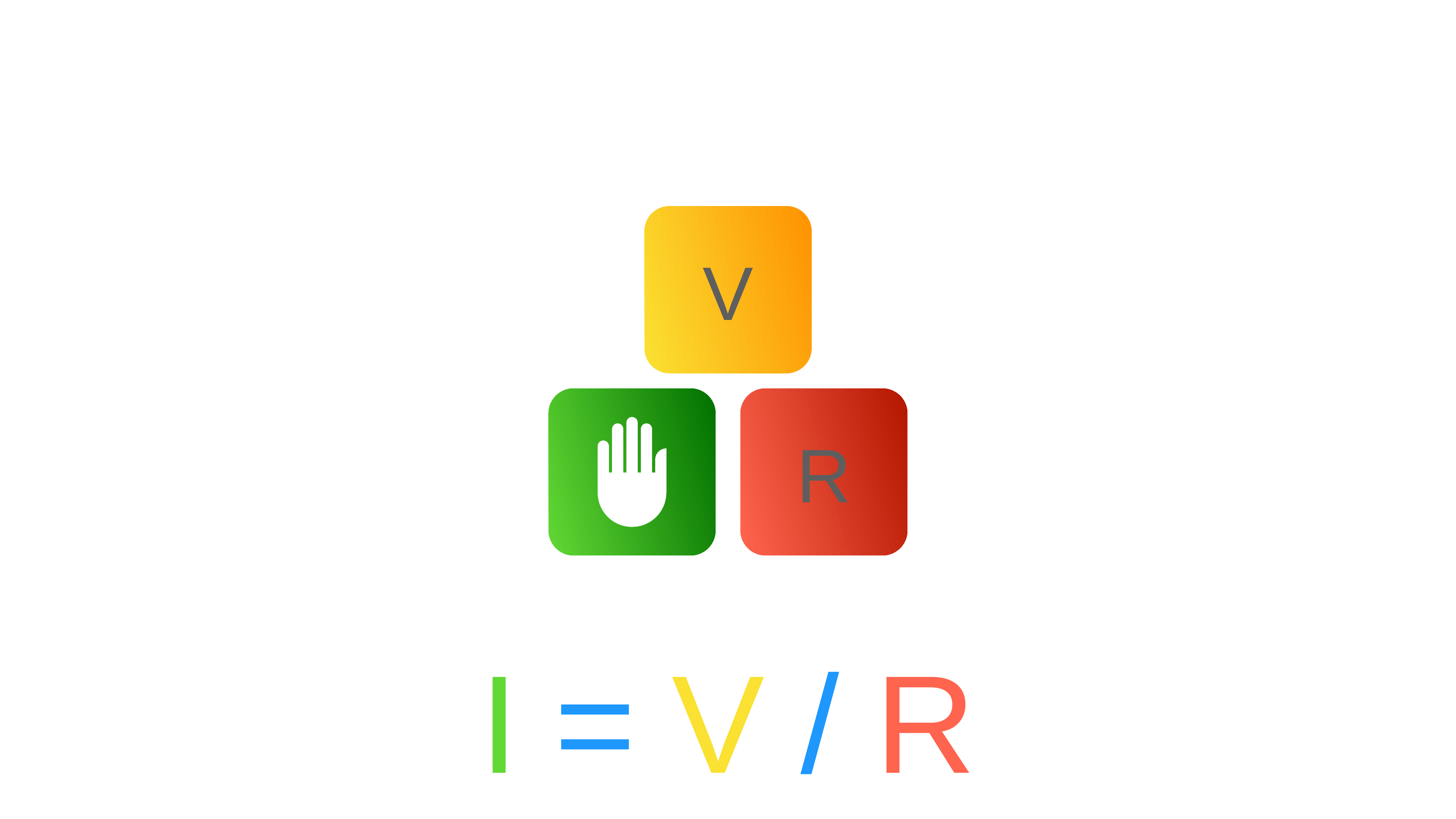

V

I
R
I = V / R